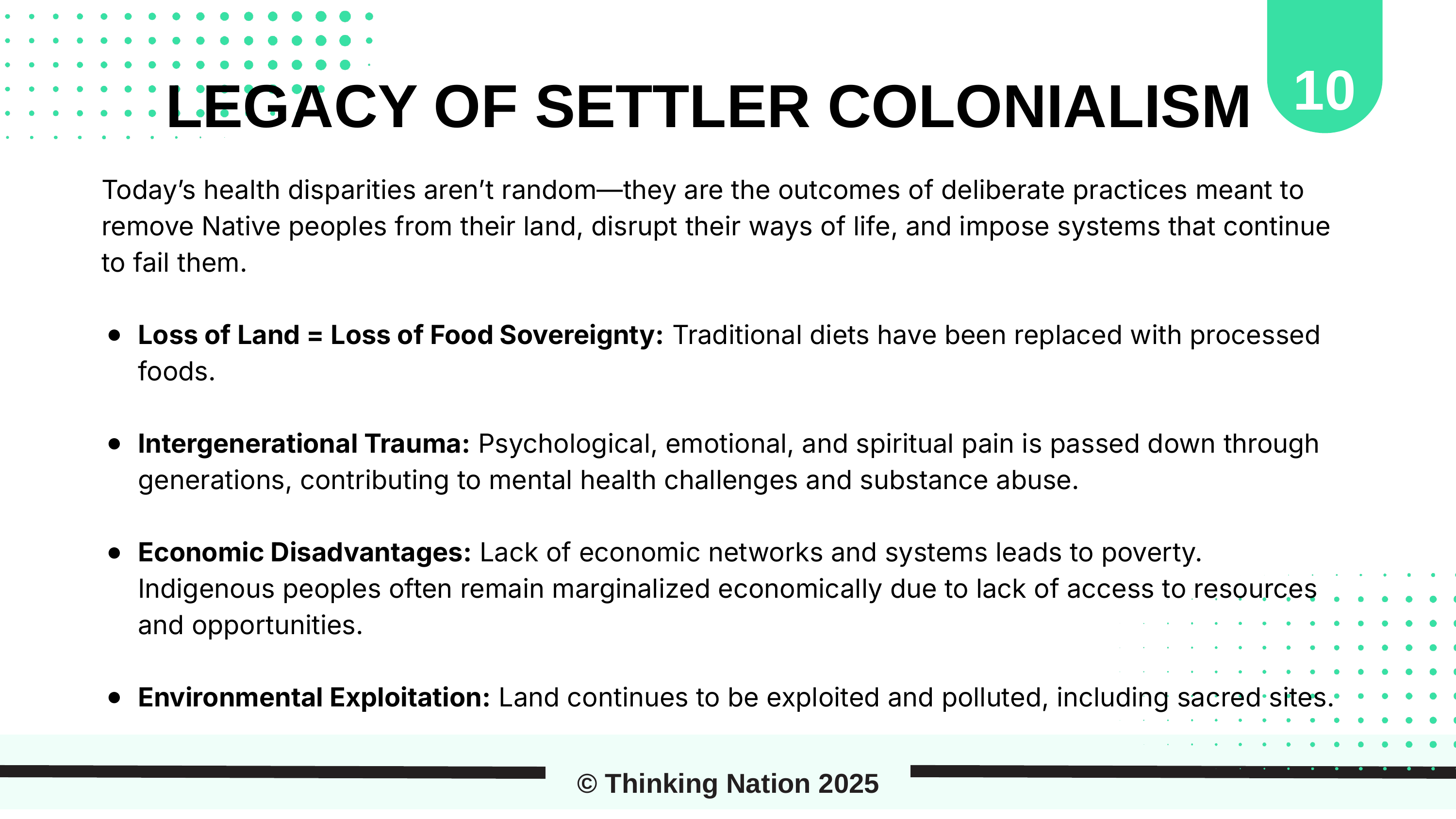

10
LEGACY OF SETTLER COLONIALISM
Today’s health disparities aren’t random—they are the outcomes of deliberate practices meant to remove Native peoples from their land, disrupt their ways of life, and impose systems that continue to fail them.

Loss of Land = Loss of Food Sovereignty: Traditional diets have been replaced with processed foods.
Intergenerational Trauma: Psychological, emotional, and spiritual pain is passed down through generations, contributing to mental health challenges and substance abuse.
Economic Disadvantages: Lack of economic networks and systems leads to poverty. Indigenous peoples often remain marginalized economically due to lack of access to resources and opportunities.
Environmental Exploitation: Land continues to be exploited and polluted, including sacred sites.

© Thinking Nation 2025